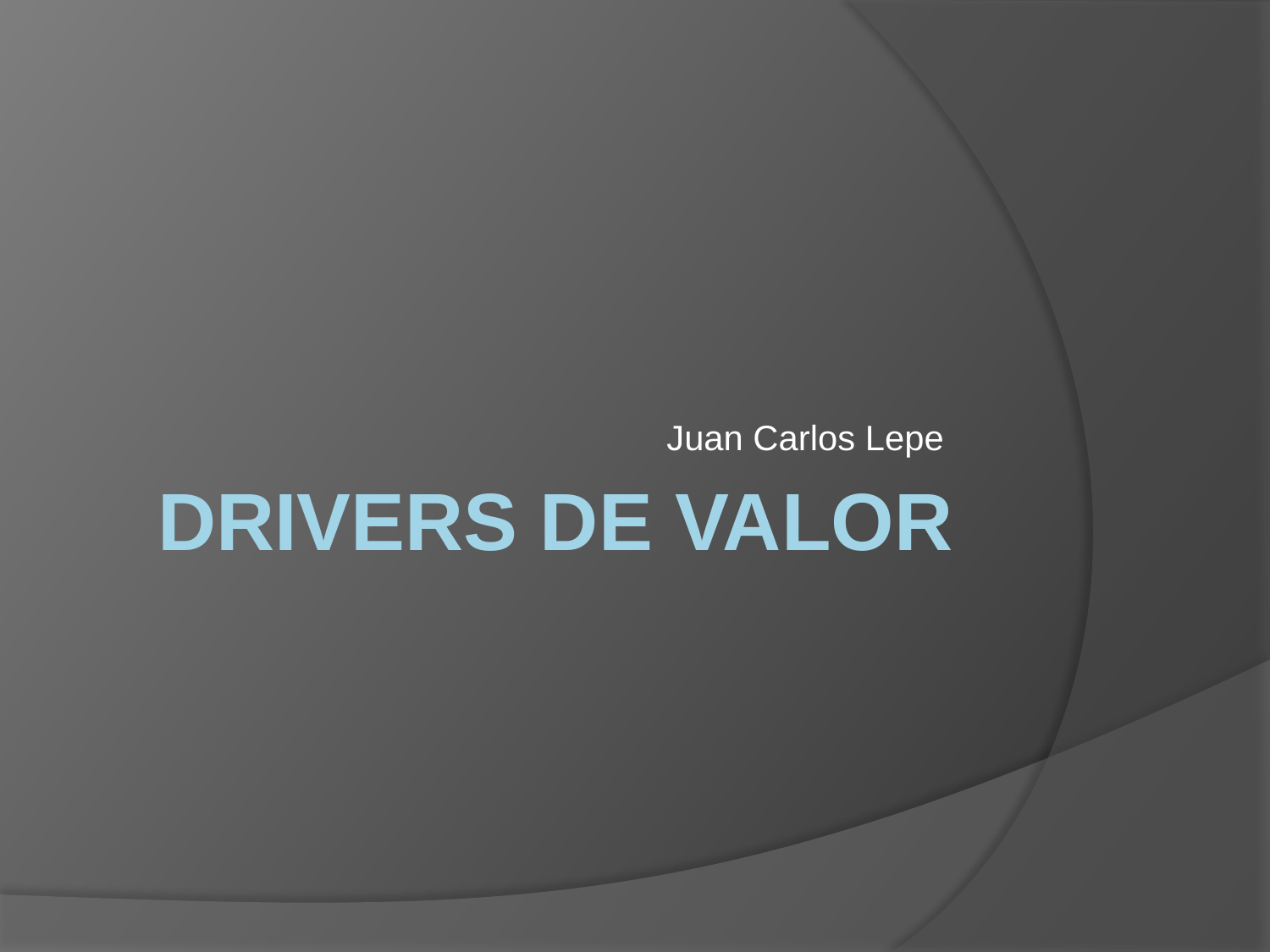

Juan Carlos Lepe
# Drivers de valor